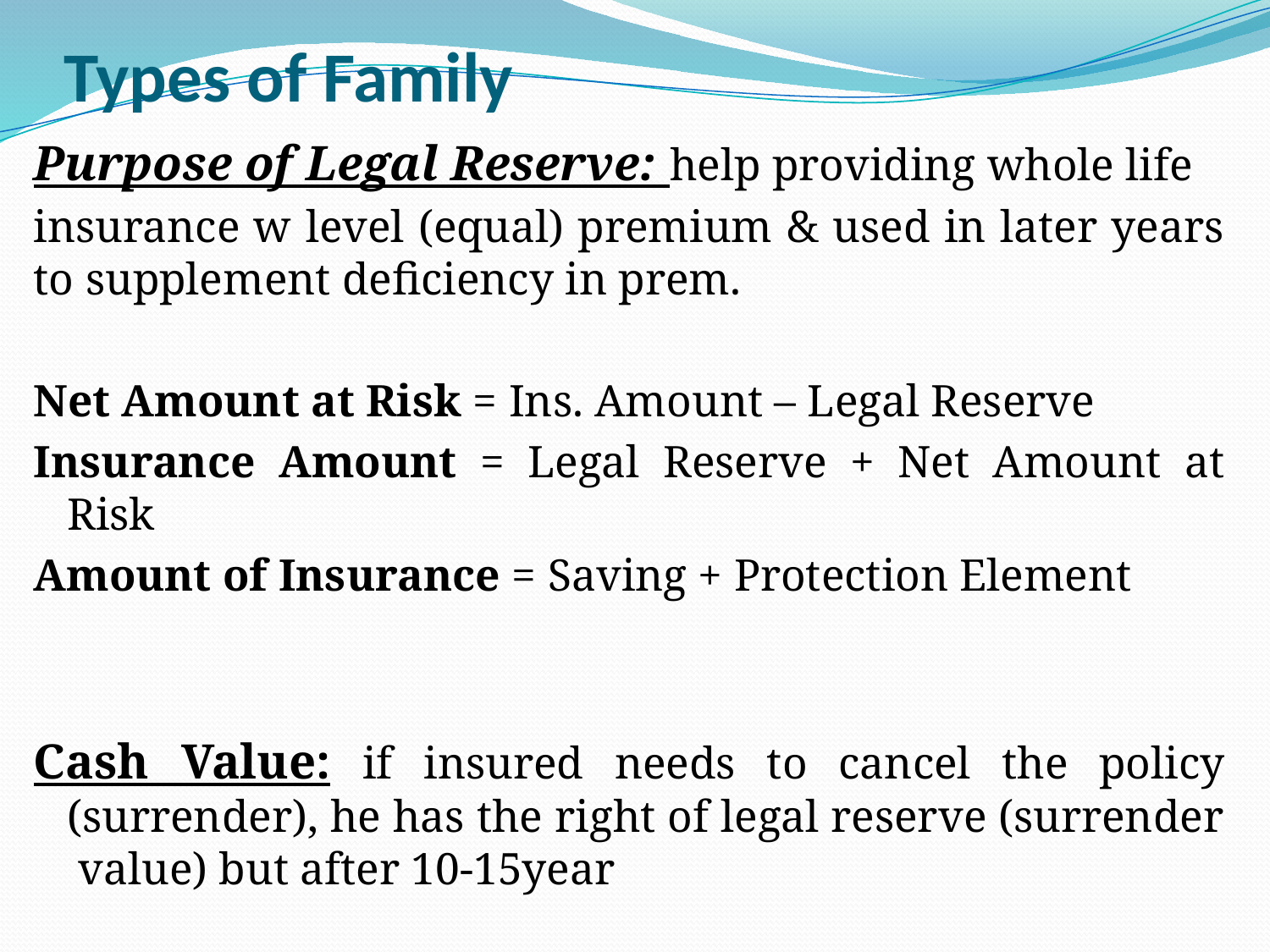

# Types of Family
Purpose of Legal Reserve: help providing whole life
insurance w level (equal) premium & used in later years to supplement deficiency in prem.

Net Amount at Risk = Ins. Amount – Legal Reserve
Insurance Amount = Legal Reserve + Net Amount at Risk
Amount of Insurance = Saving + Protection Element

Cash Value: if insured needs to cancel the policy (surrender), he has the right of legal reserve (surrender  value) but after 10-15year